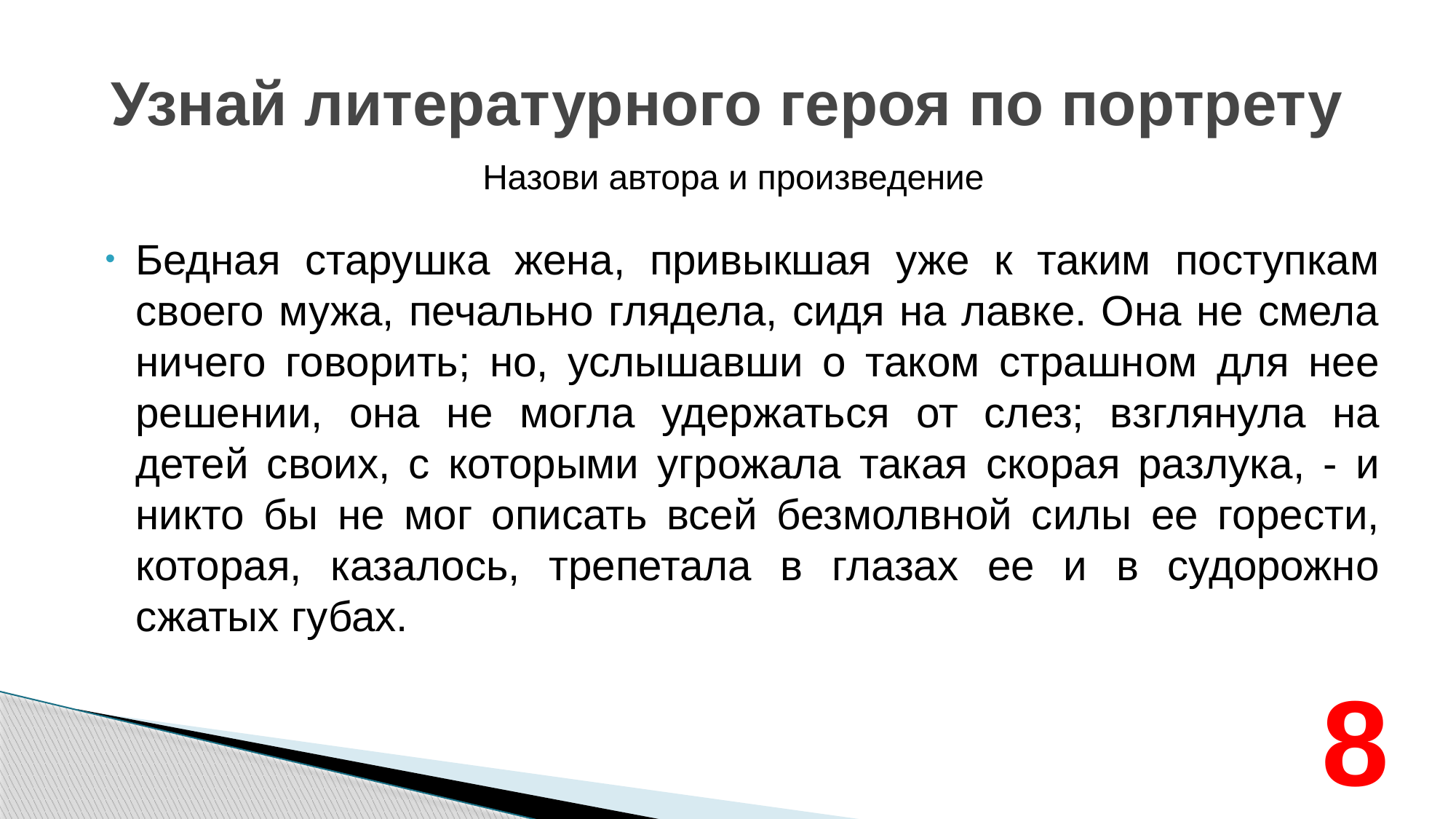

# Узнай литературного героя по портрету
Назови автора и произведение
Бедная старушка жена, привыкшая уже к таким поступкам своего мужа, печально глядела, сидя на лавке. Она не смела ничего говорить; но, услышавши о таком страшном для нее решении, она не могла удержаться от слез; взглянула на детей своих, с которыми угрожала такая скорая разлука, - и никто бы не мог описать всей безмолвной силы ее горести, которая, казалось, трепетала в глазах ее и в судорожно сжатых губах.
8